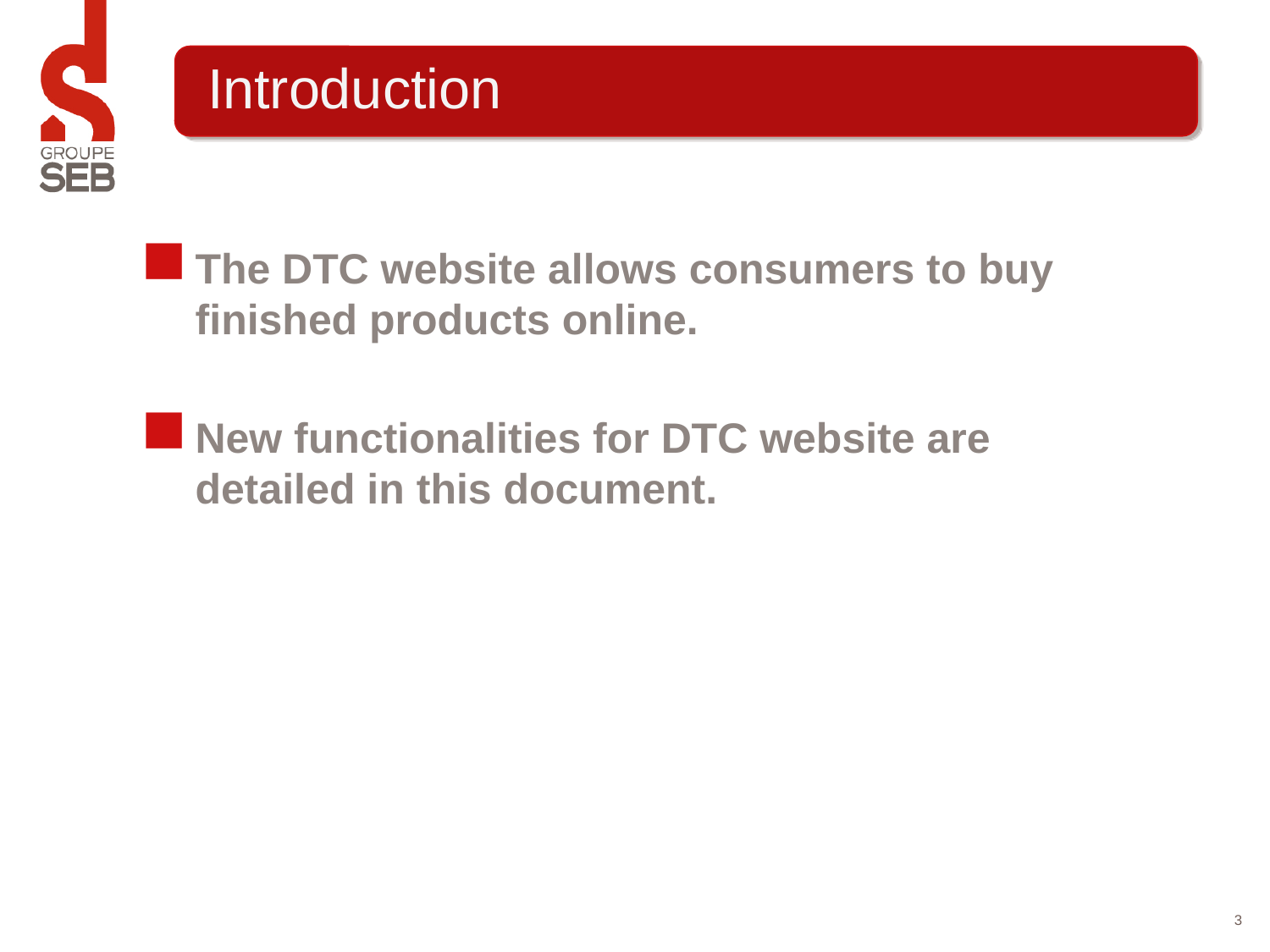

# Introduction

The DTC website allows consumers to buy finished products online.

New functionalities for DTC website are detailed in this document.

3